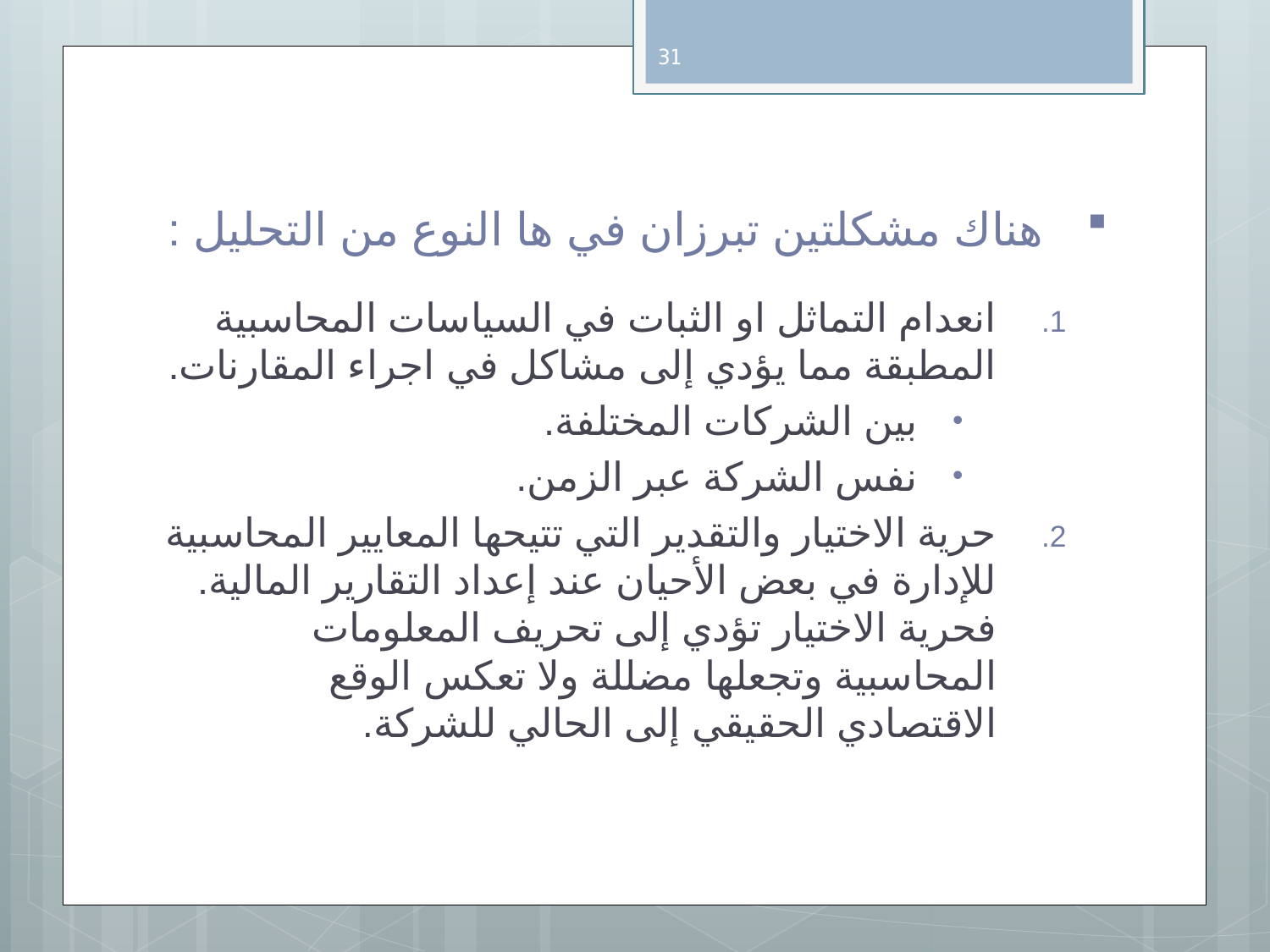

31
# هناك مشكلتين تبرزان في ها النوع من التحليل :
انعدام التماثل او الثبات في السياسات المحاسبية المطبقة مما يؤدي إلى مشاكل في اجراء المقارنات.
بين الشركات المختلفة.
نفس الشركة عبر الزمن.
حرية الاختيار والتقدير التي تتيحها المعايير المحاسبية للإدارة في بعض الأحيان عند إعداد التقارير المالية. فحرية الاختيار تؤدي إلى تحريف المعلومات المحاسبية وتجعلها مضللة ولا تعكس الوقع الاقتصادي الحقيقي إلى الحالي للشركة.